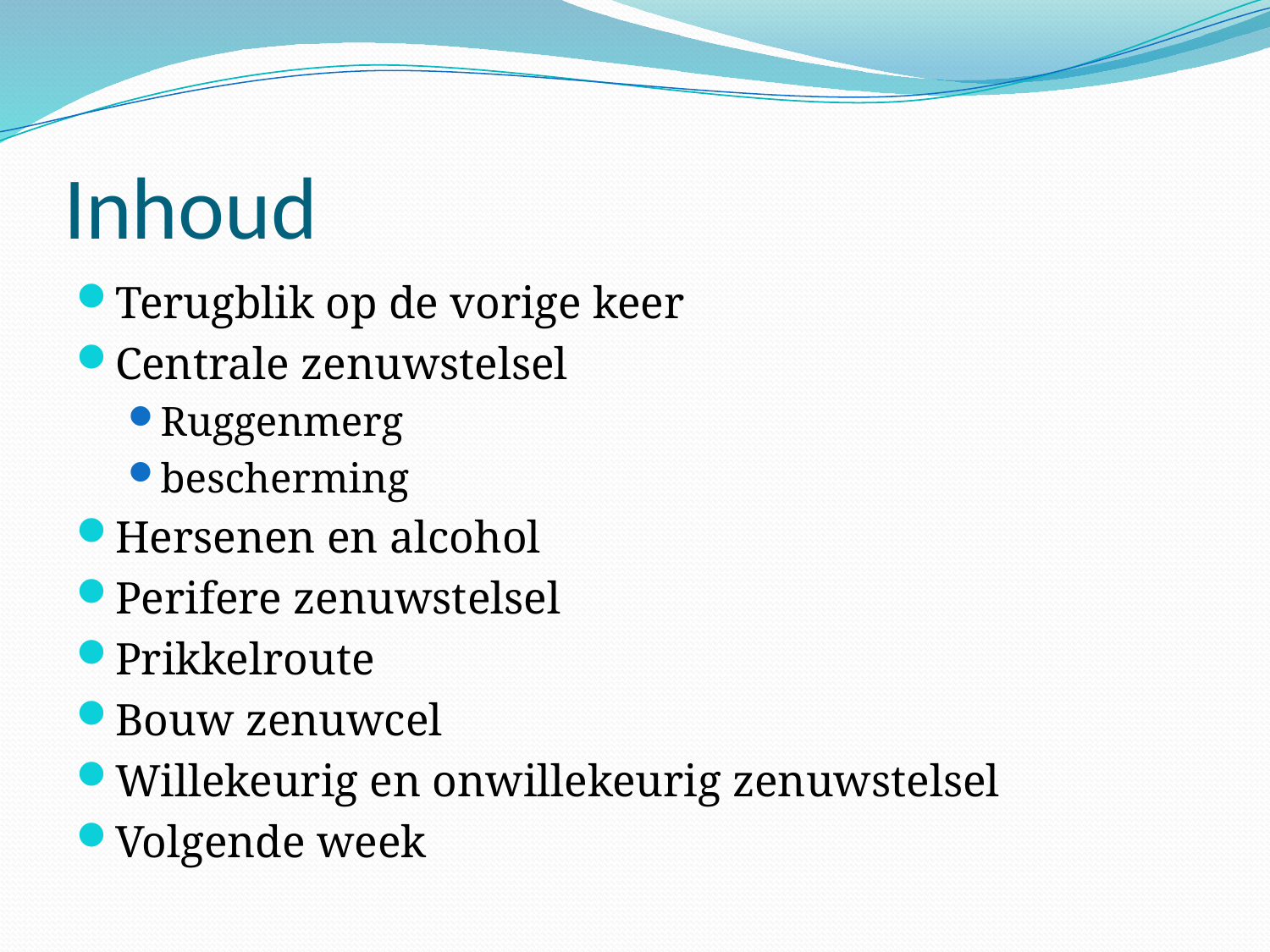

# Inhoud
Terugblik op de vorige keer
Centrale zenuwstelsel
Ruggenmerg
bescherming
Hersenen en alcohol
Perifere zenuwstelsel
Prikkelroute
Bouw zenuwcel
Willekeurig en onwillekeurig zenuwstelsel
Volgende week